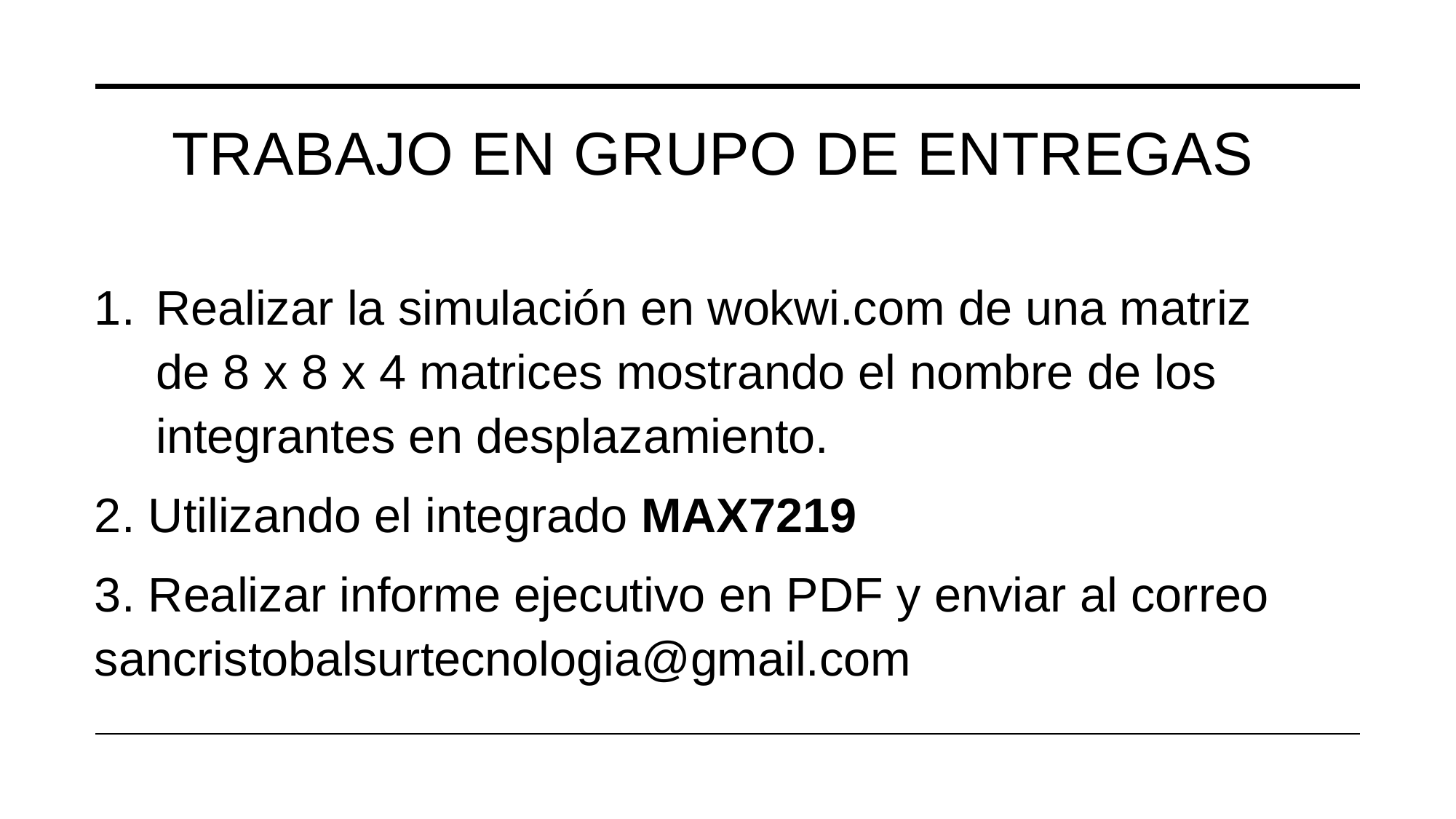

# Trabajo en grupo de entregas
Realizar la simulación en wokwi.com de una matriz       de 8 x 8 x 4 matrices mostrando el nombre de los integrantes en desplazamiento.
2. Utilizando el integrado MAX7219
3. Realizar informe ejecutivo en PDF y enviar al correo sancristobalsurtecnologia@gmail.com